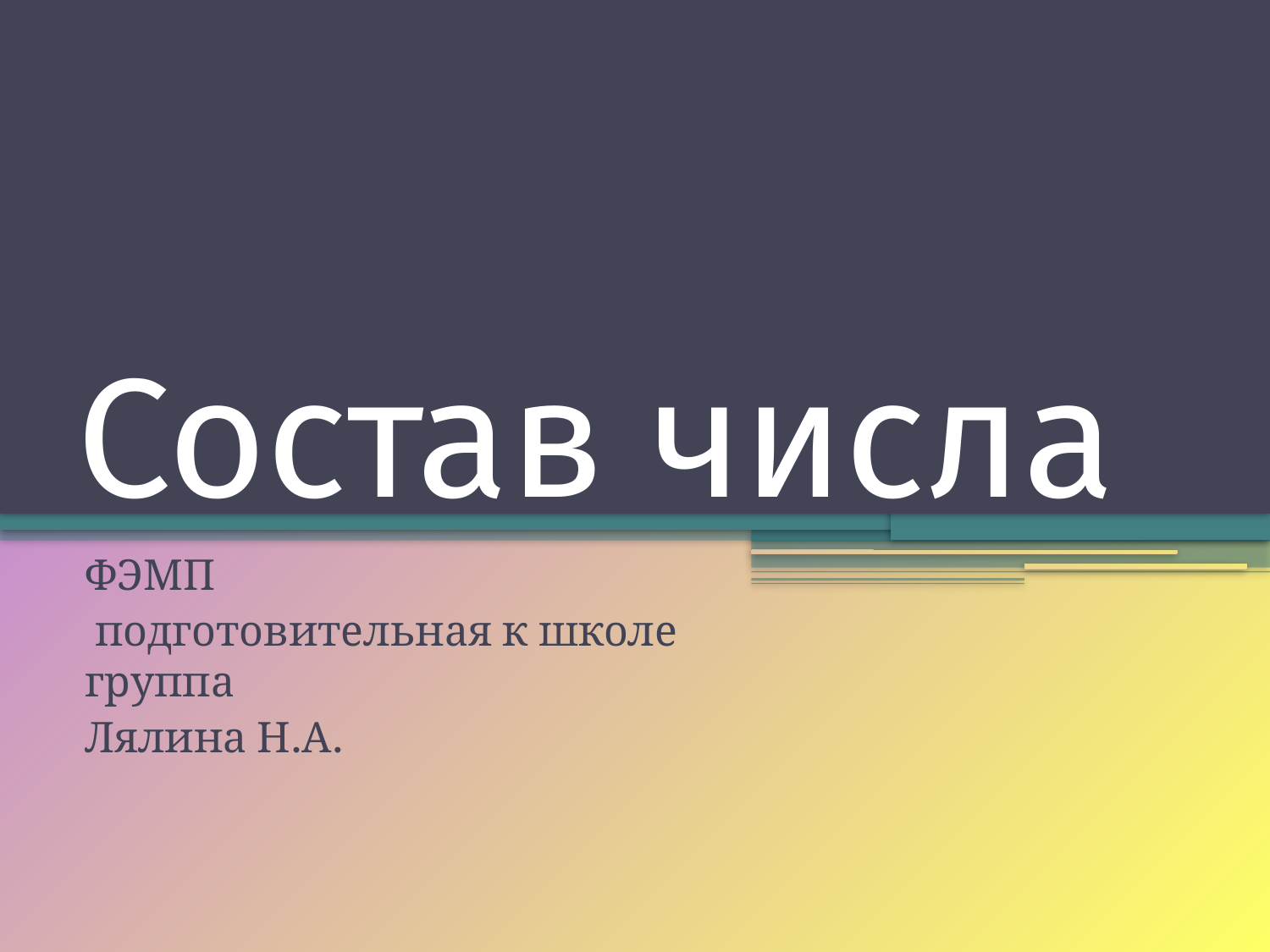

# Состав числа
ФЭМП
 подготовительная к школе группа
Лялина Н.А.